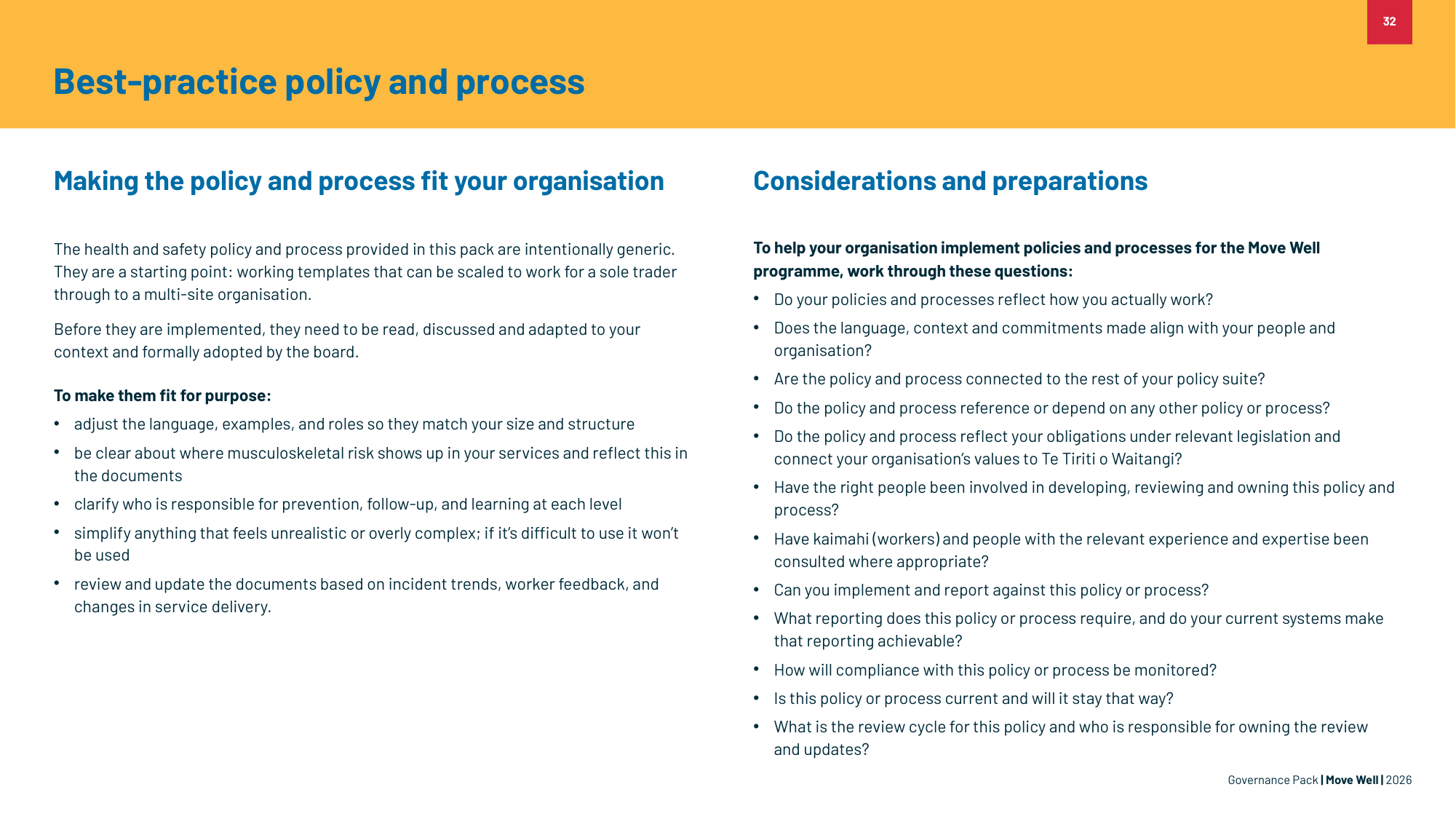

32
Best-practice policy and process
Making the policy and process fit your organisation
Considerations and preparations
To help your organisation implement policies and processes for the Move Well programme, work through these questions:
Do your policies and processes reflect how you actually work?
Does the language, context and commitments made align with your people and organisation?
Are the policy and process connected to the rest of your policy suite?
Do the policy and process reference or depend on any other policy or process?
Do the policy and process reflect your obligations under relevant legislation and connect your organisation’s values to Te Tiriti o Waitangi?
Have the right people been involved in developing, reviewing and owning this policy and process?
Have kaimahi (workers) and people with the relevant experience and expertise been consulted where appropriate?
Can you implement and report against this policy or process?
What reporting does this policy or process require, and do your current systems make that reporting achievable?
How will compliance with this policy or process be monitored?
Is this policy or process current and will it stay that way?
What is the review cycle for this policy and who is responsible for owning the review and updates?
The health and safety policy and process provided in this pack are intentionally generic. They are a starting point: working templates that can be scaled to work for a sole trader through to a multi-site organisation.
Before they are implemented, they need to be read, discussed and adapted to your context and formally adopted by the board.
To make them fit for purpose:
adjust the language, examples, and roles so they match your size and structure
be clear about where musculoskeletal risk shows up in your services and reflect this in the documents
clarify who is responsible for prevention, follow‑up, and learning at each level
simplify anything that feels unrealistic or overly complex; if it’s difficult to use it won’t be used
review and update the documents based on incident trends, worker feedback, and changes in service delivery.